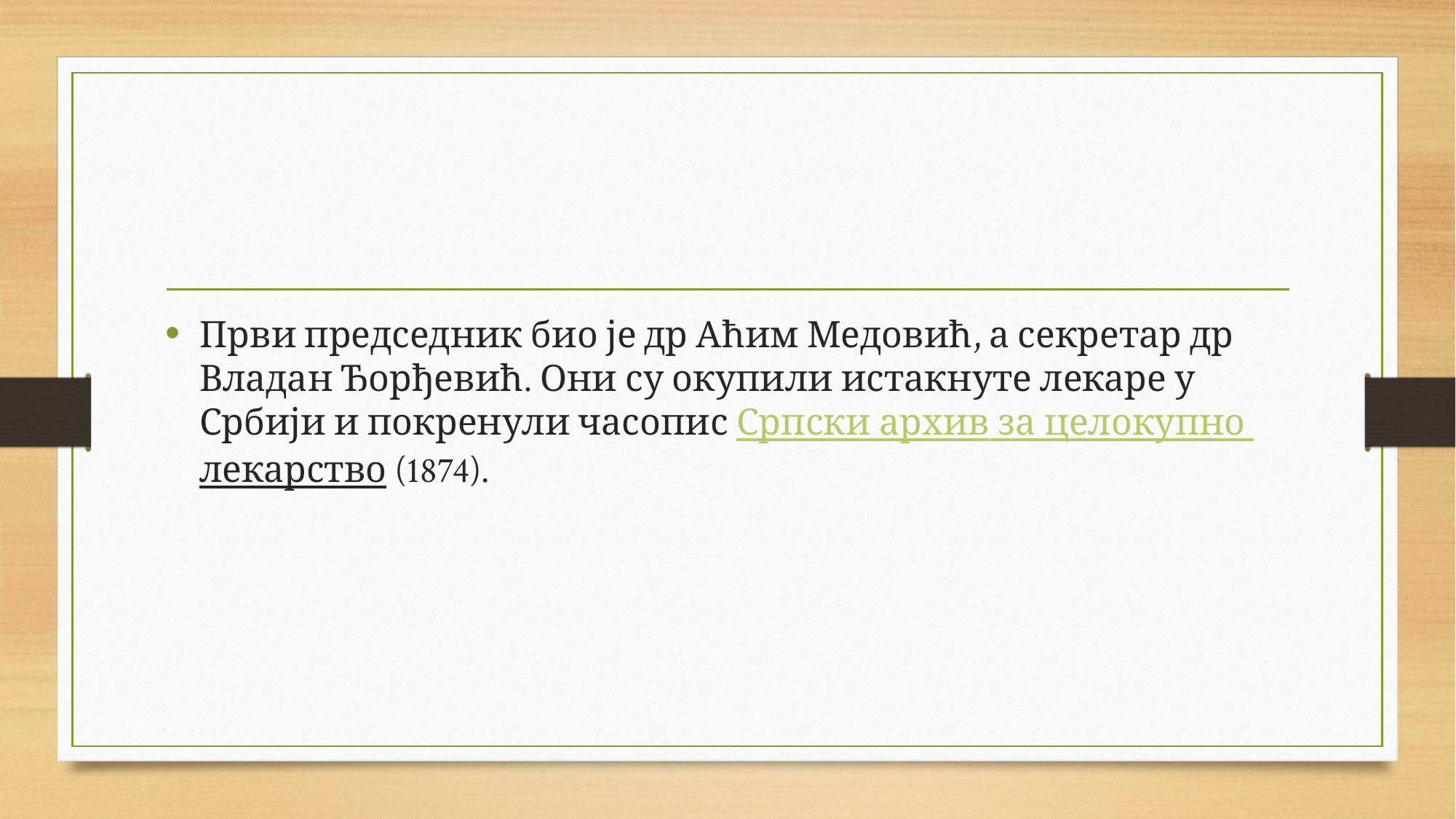

Први председник био је др Аћим Медовић, а секретар др Владан Ђорђевић. Они су окупили истакнуте лекаре у Србији и покренули часопис Српски архив за целокупно лекарство (1874).